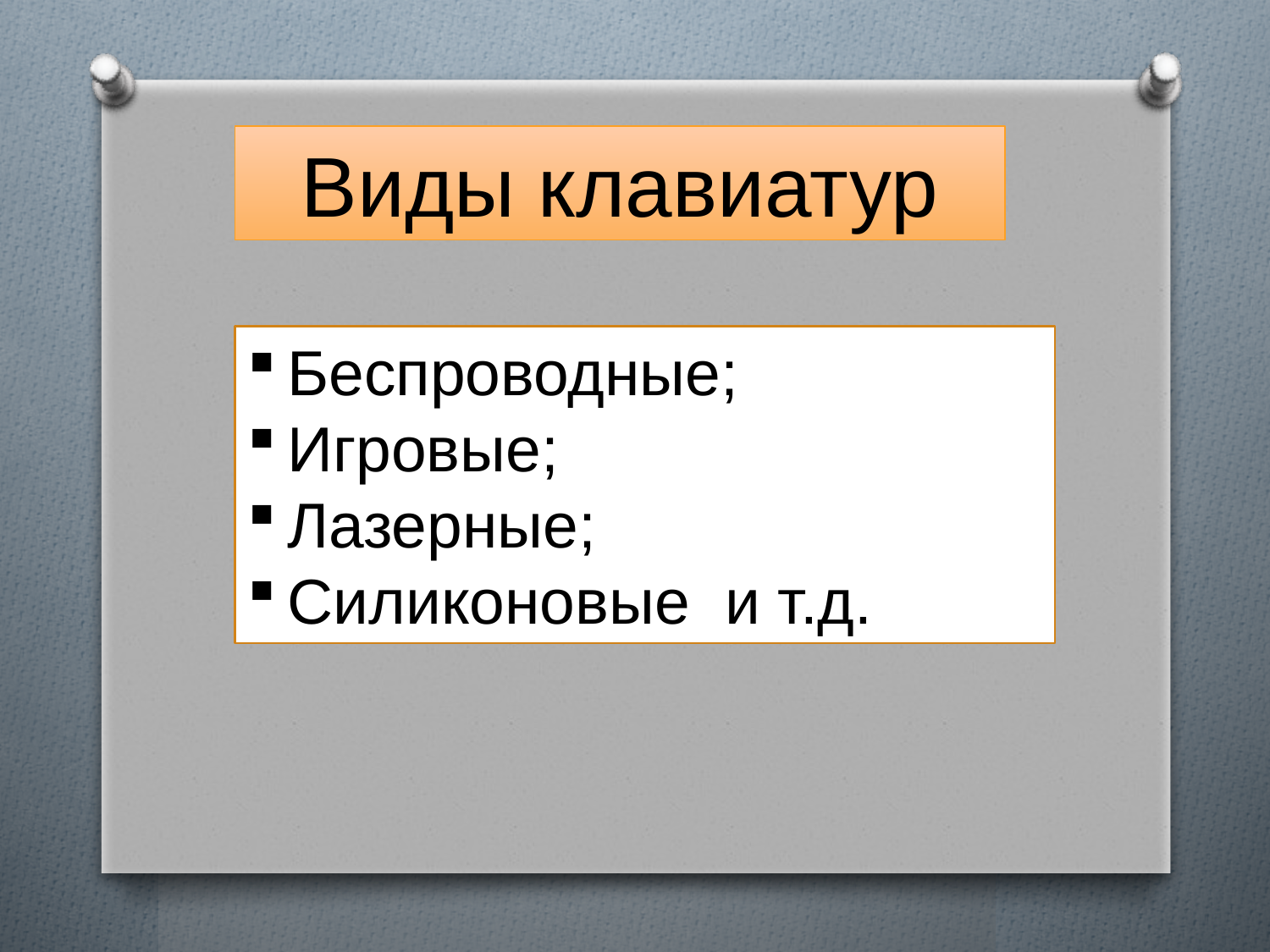

Виды клавиатур
Беспроводные;
Игровые;
Лазерные;
Силиконовые  и т.д.